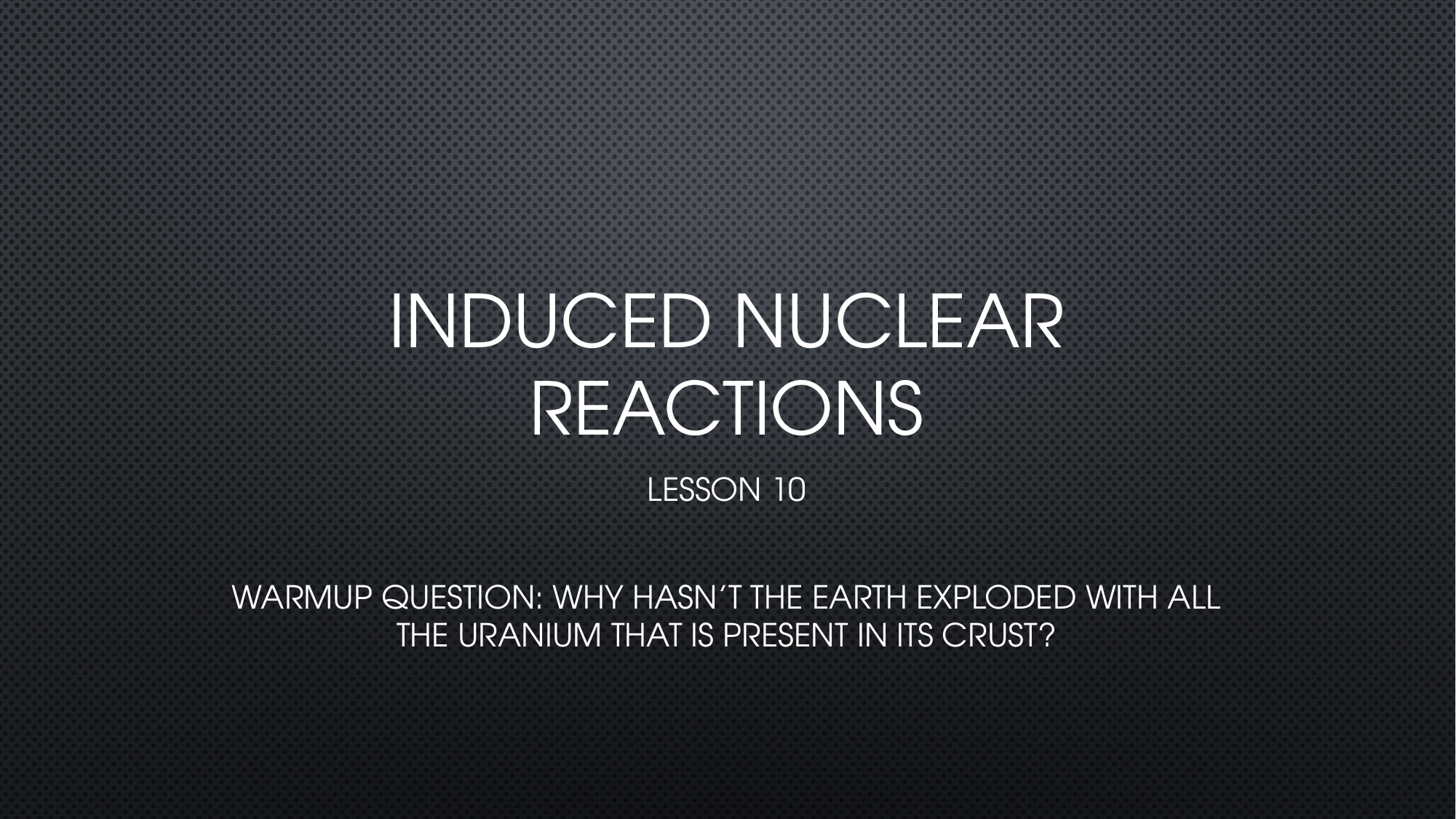

# Induced Nuclear Reactions
Lesson 10

Warmup Question: Why hasn’t the earth exploded with all the uranium that is present in its crust?